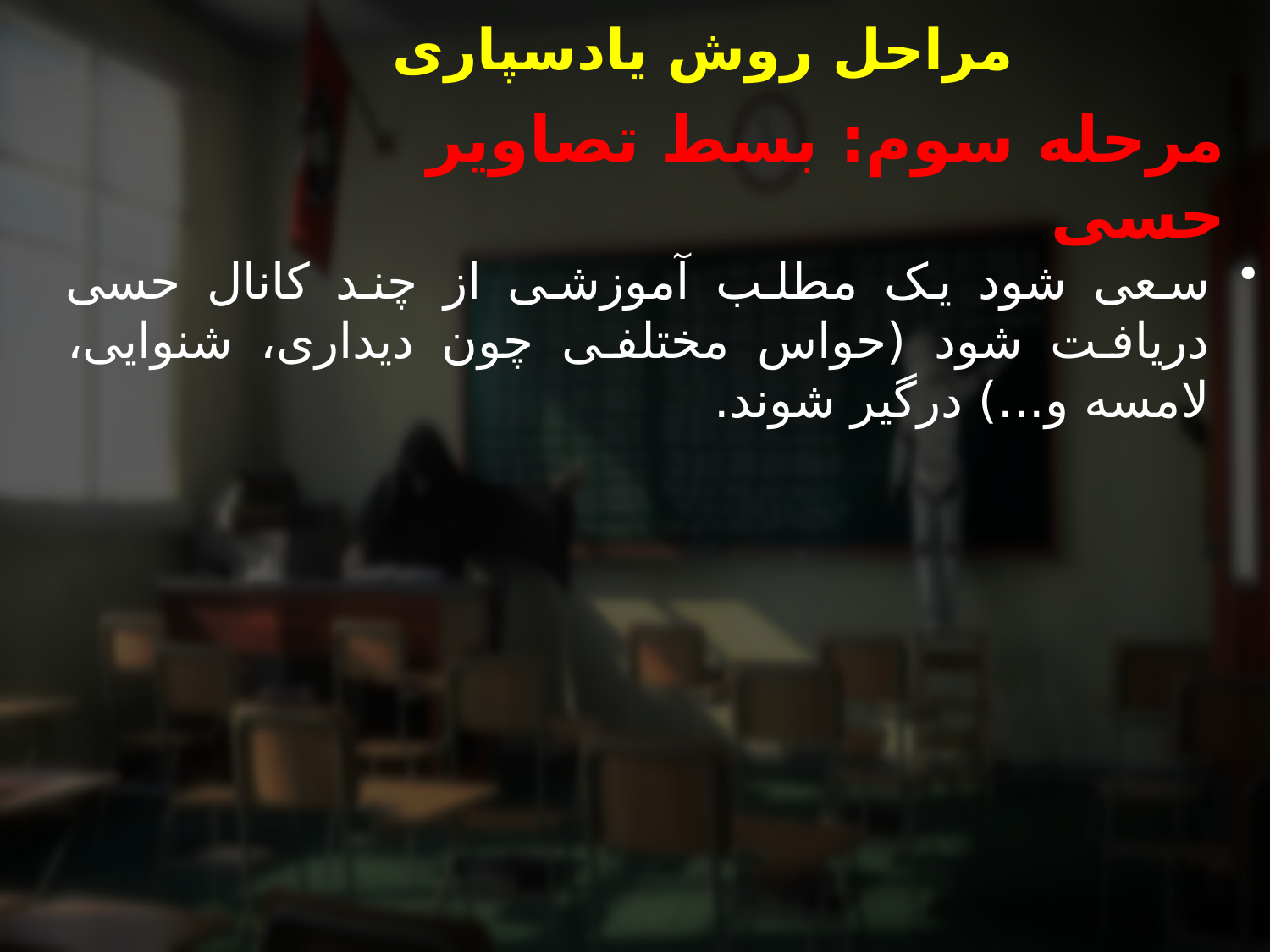

# مراحل روش یادسپاری
مرحله سوم: بسط تصاویر حسی
سعی شود یک مطلب آموزشی از چند کانال حسی دریافت شود (حواس مختلفی چون دیداری، شنوایی، لامسه و...) درگیر شوند.